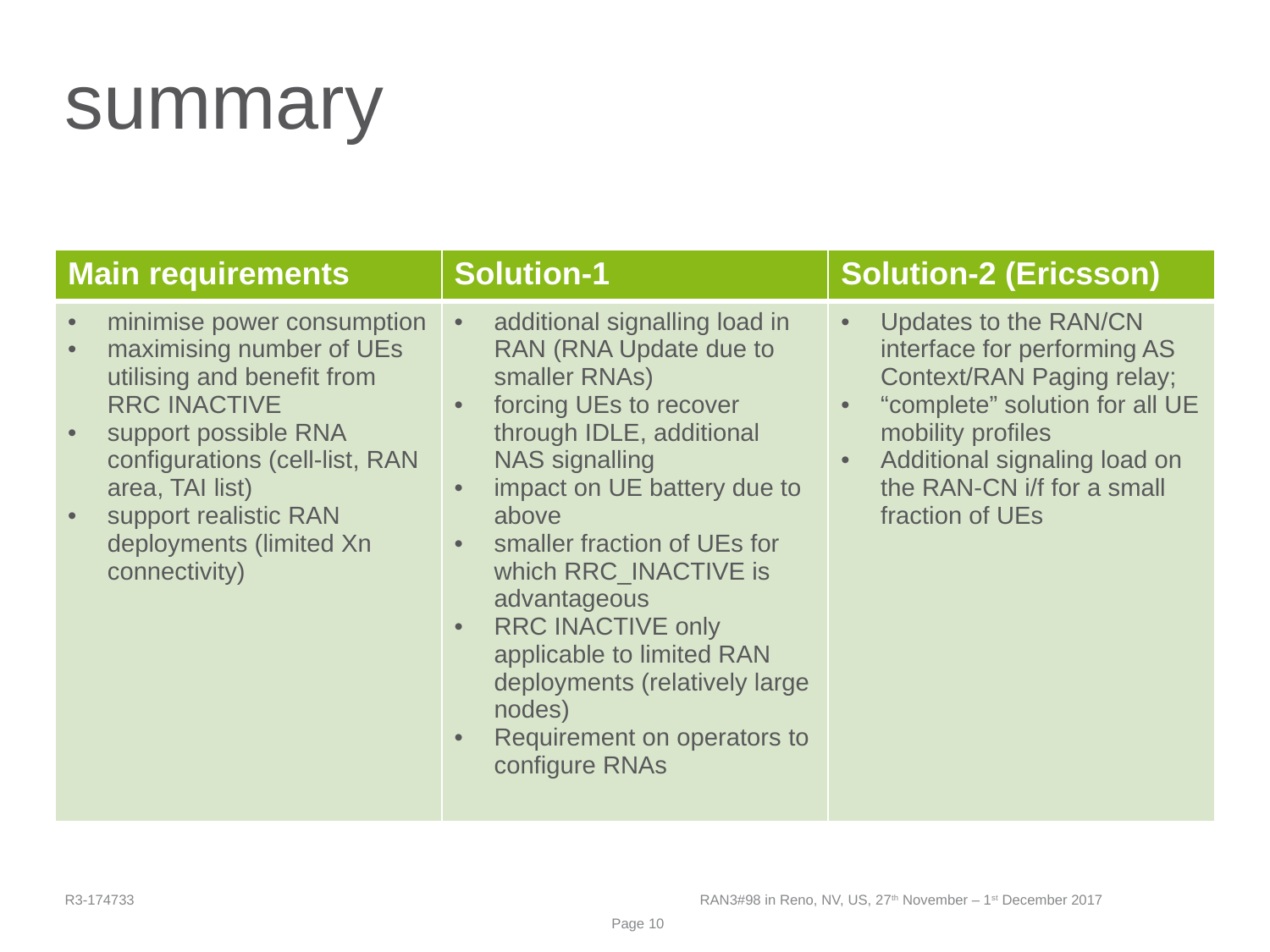

# summary
| Main requirements | Solution-1 | Solution-2 (Ericsson) |
| --- | --- | --- |
| minimise power consumption maximising number of UEs utilising and benefit from RRC INACTIVE support possible RNA configurations (cell-list, RAN area, TAI list) support realistic RAN deployments (limited Xn connectivity) | additional signalling load in RAN (RNA Update due to smaller RNAs) forcing UEs to recover through IDLE, additional NAS signalling impact on UE battery due to above smaller fraction of UEs for which RRC\_INACTIVE is advantageous RRC INACTIVE only applicable to limited RAN deployments (relatively large nodes) Requirement on operators to configure RNAs | Updates to the RAN/CN interface for performing AS Context/RAN Paging relay; “complete” solution for all UE mobility profiles Additional signaling load on the RAN-CN i/f for a small fraction of UEs |